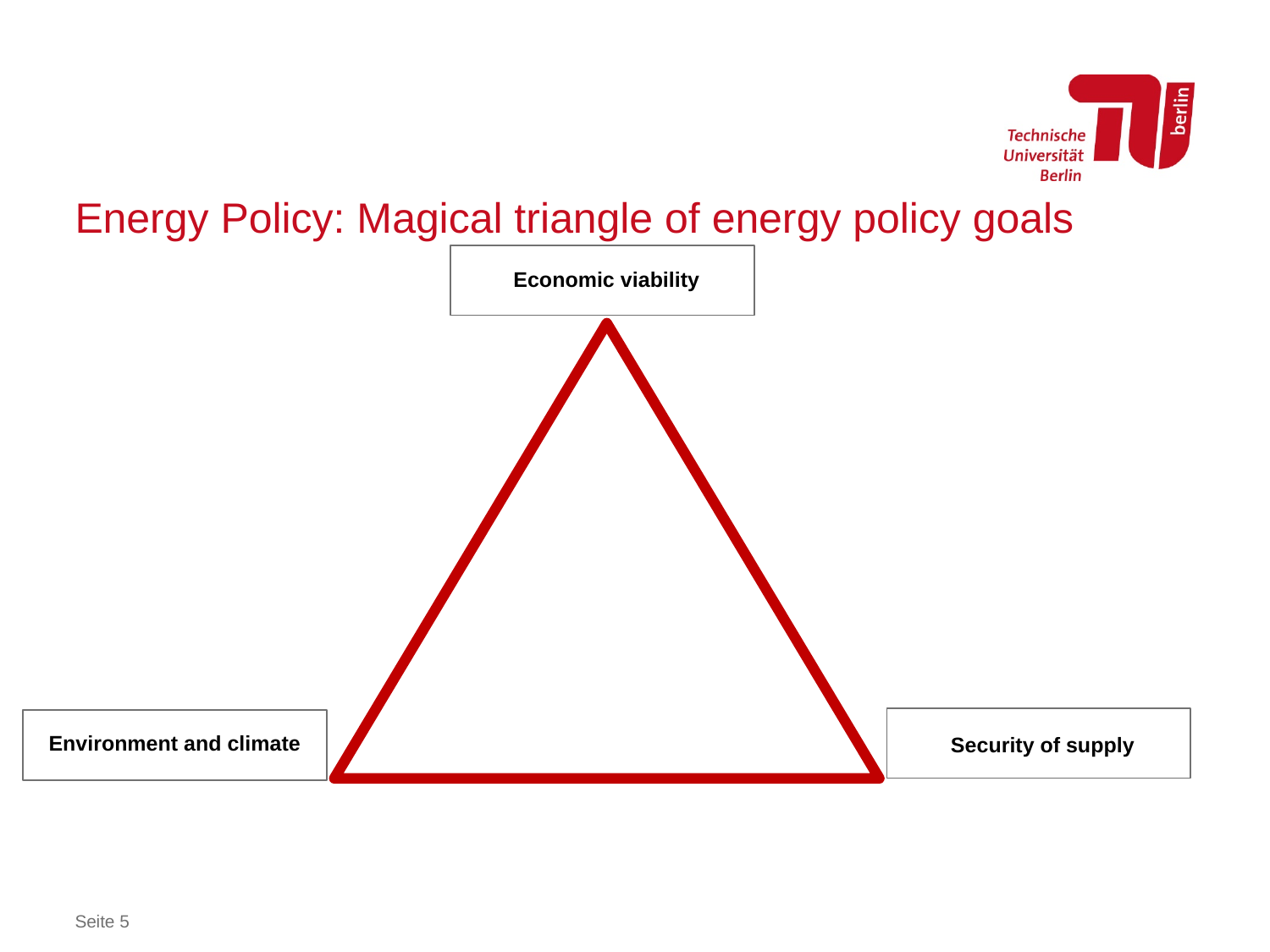

# Energy Policy: Magical triangle of energy policy goals

Economic viability

Environment and climate
Security of supply
Seite 5